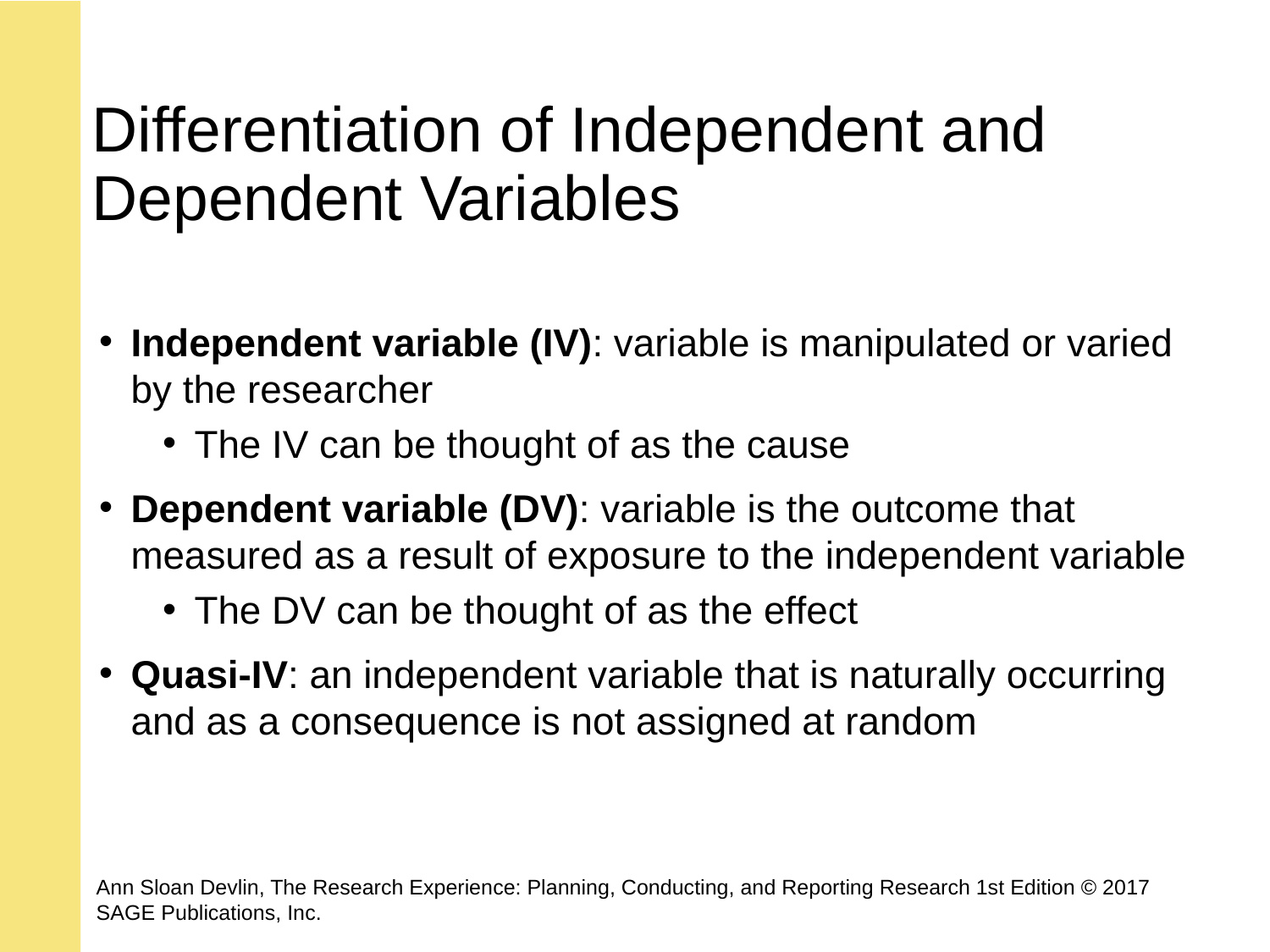

# Differentiation of Independent and Dependent Variables
Independent variable (IV): variable is manipulated or varied by the researcher
The IV can be thought of as the cause
Dependent variable (DV): variable is the outcome that measured as a result of exposure to the independent variable
The DV can be thought of as the effect
Quasi-IV: an independent variable that is naturally occurring and as a consequence is not assigned at random